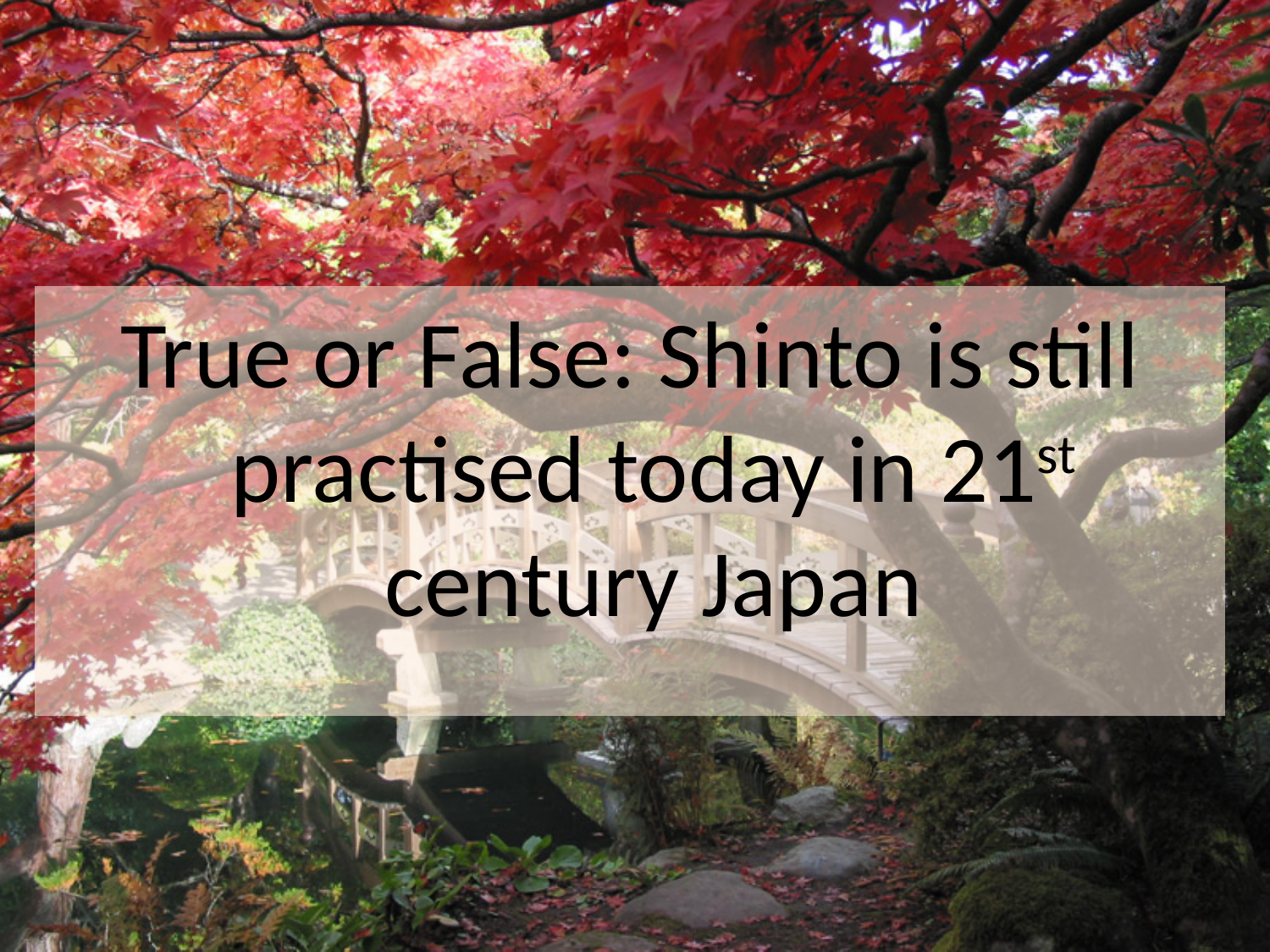

True or False: Shinto is still practised today in 21st century Japan